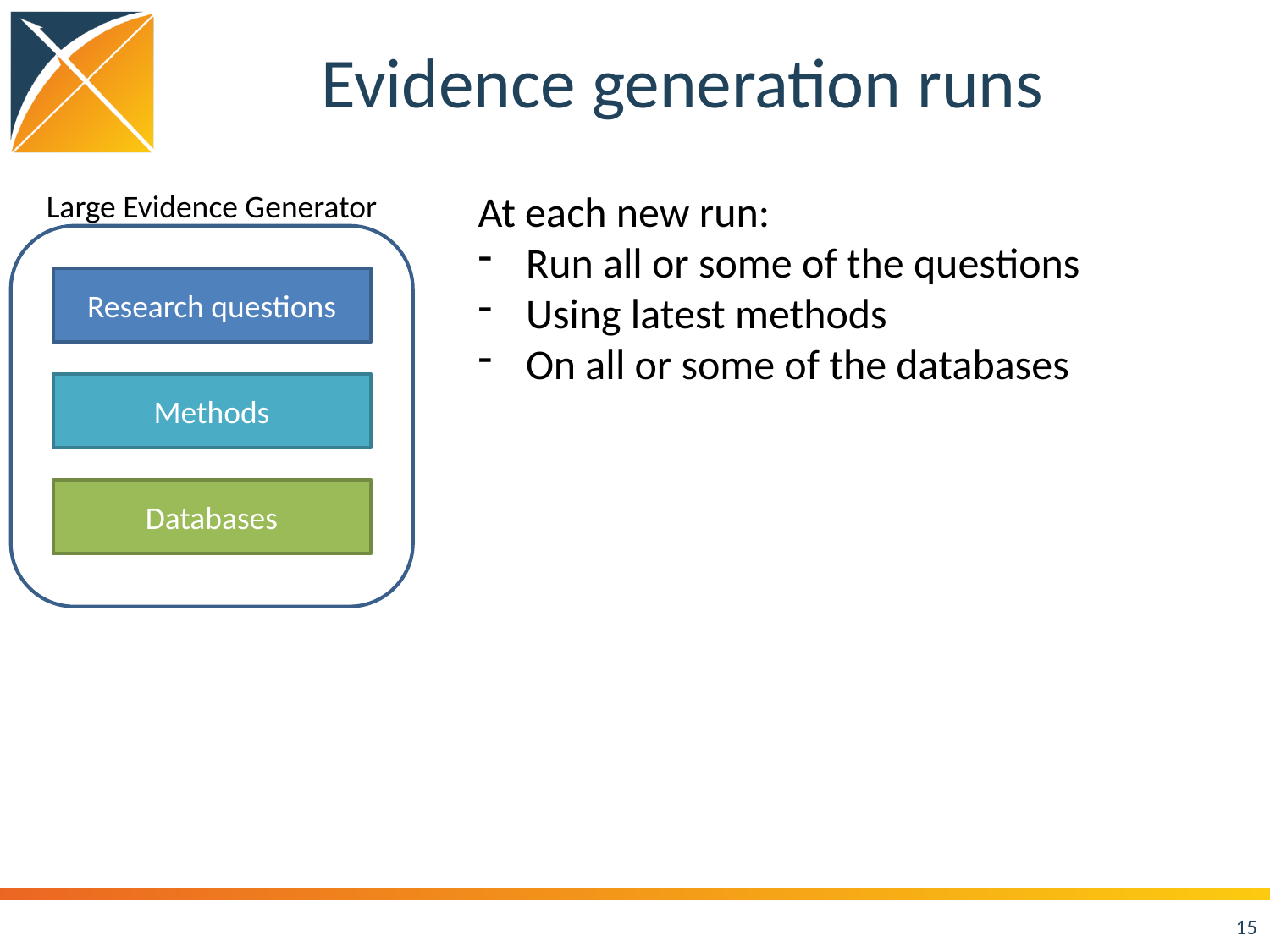

# Evidence generation runs
At each new run:
Run all or some of the questions
Using latest methods
On all or some of the databases

Large Evidence Generator

Research questions
Methods
Databases
15